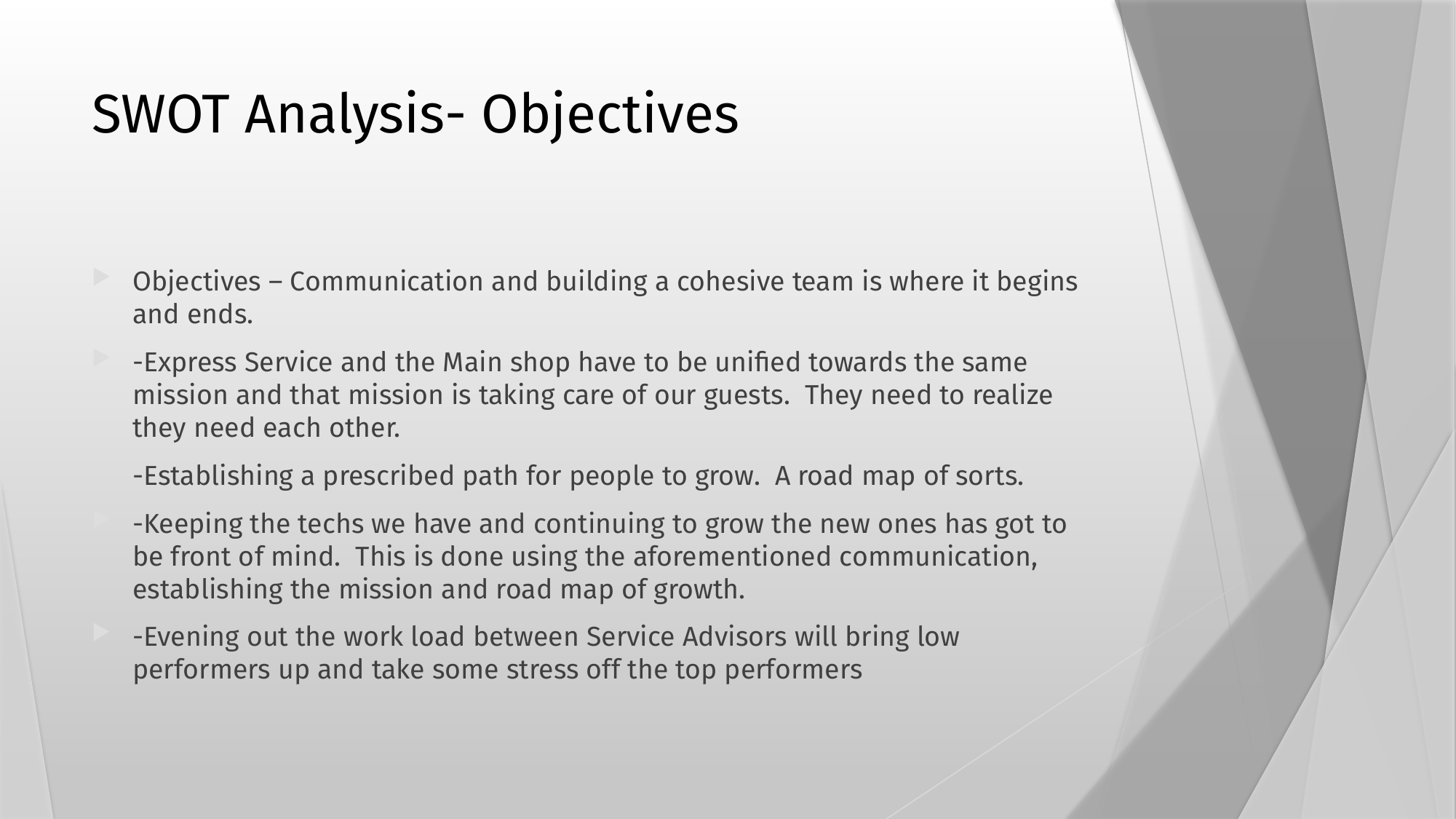

# SWOT Analysis- Objectives
Objectives – Communication and building a cohesive team is where it begins and ends.
-Express Service and the Main shop have to be unified towards the same mission and that mission is taking care of our guests.  They need to realize they need each other.
-Establishing a prescribed path for people to grow.  A road map of sorts.
-Keeping the techs we have and continuing to grow the new ones has got to be front of mind.  This is done using the aforementioned communication, establishing the mission and road map of growth.
-Evening out the work load between Service Advisors will bring low performers up and take some stress off the top performers